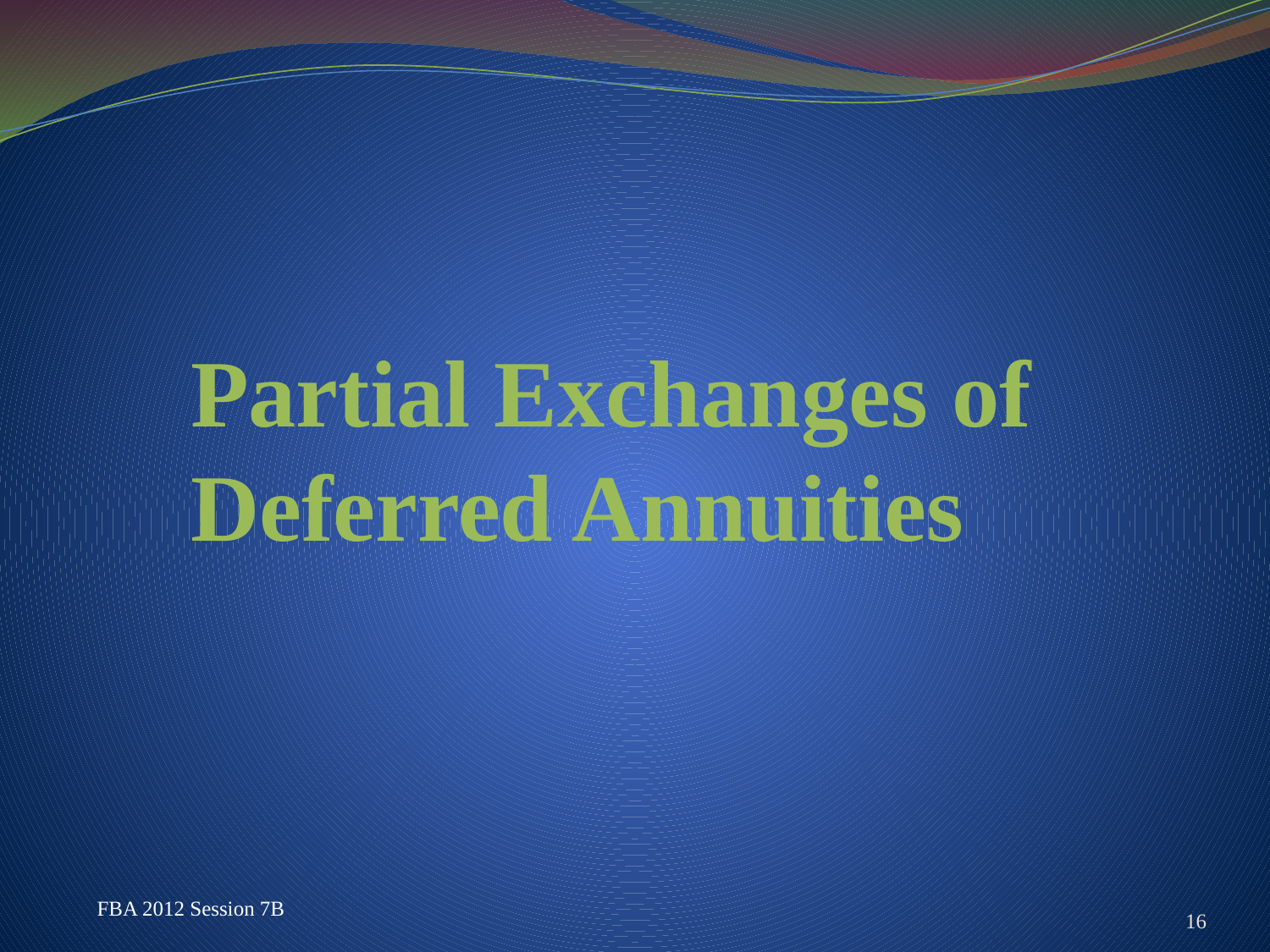

Partial Exchanges of Deferred Annuities
16
FBA 2012 Session 7B